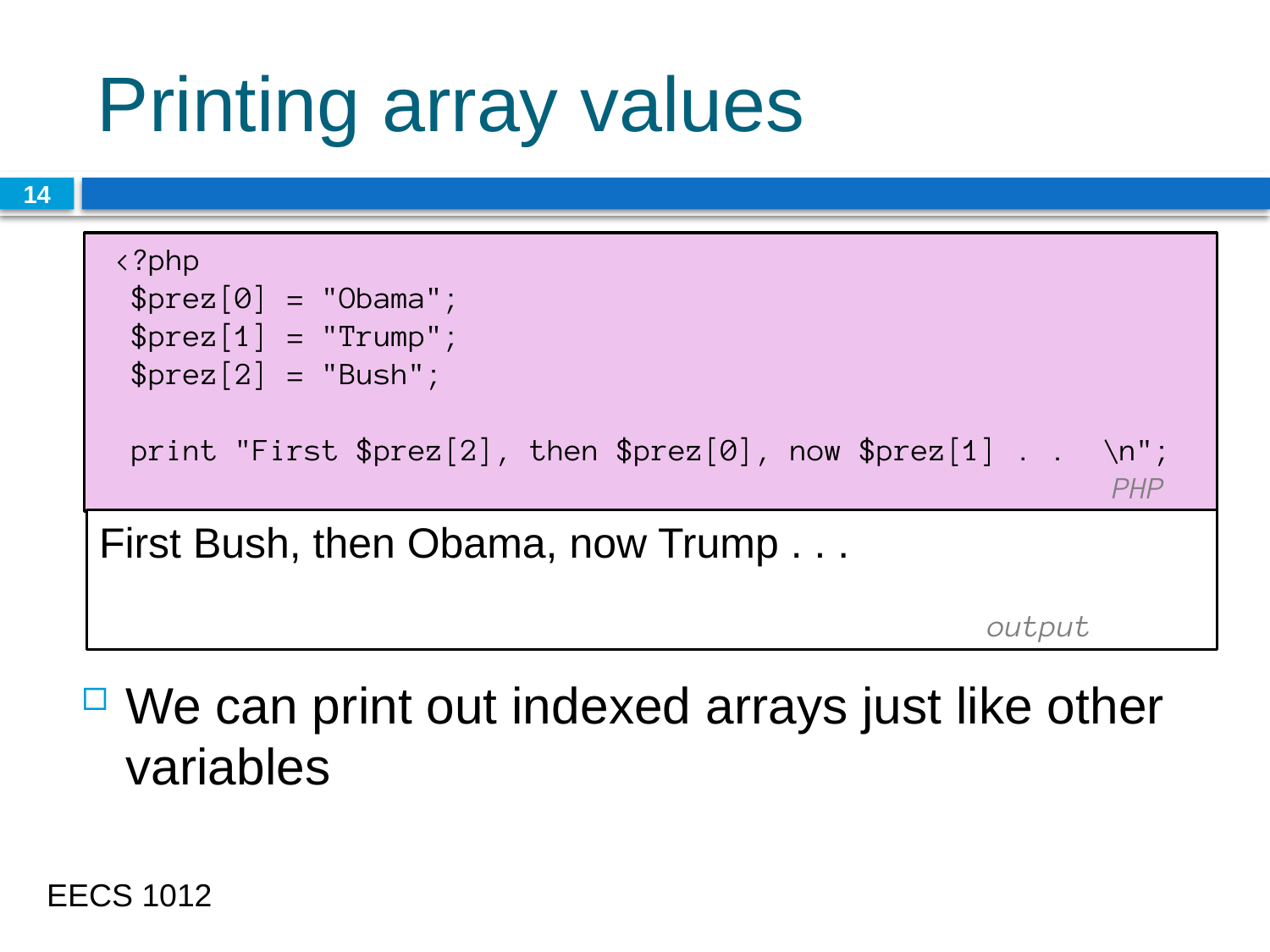

# Printing array values
14
 <?php
  $prez[0] = "Obama";
  $prez[1] = "Trump";
  $prez[2] = "Bush";

  print "First $prez[2], then $prez[0], now $prez[1] . .  \n";
								PHP
First Bush, then Obama, now Trump . . .			      															output
We can print out indexed arrays just like other variables

EECS 1012